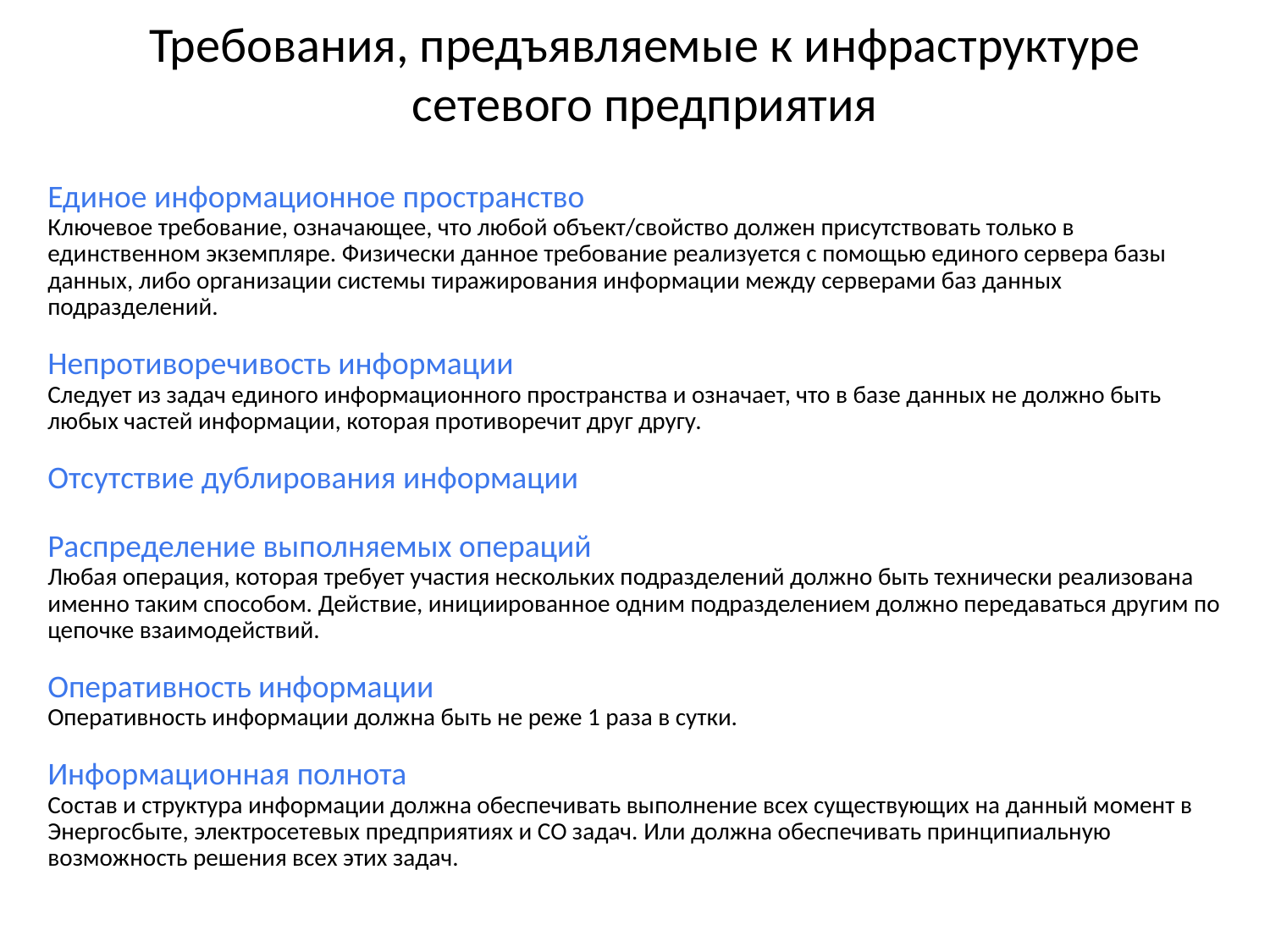

Требования, предъявляемые к инфраструктуре сетевого предприятия
Единое информационное пространство
Ключевое требование, означающее, что любой объект/свойство должен присутствовать только в единственном экземпляре. Физически данное требование реализуется с помощью единого сервера базы данных, либо организации системы тиражирования информации между серверами баз данных подразделений.
Непротиворечивость информации
Следует из задач единого информационного пространства и означает, что в базе данных не должно быть любых частей информации, которая противоречит друг другу.
Отсутствие дублирования информации
Распределение выполняемых операций
Любая операция, которая требует участия нескольких подразделений должно быть технически реализована именно таким способом. Действие, инициированное одним подразделением должно передаваться другим по цепочке взаимодействий.
Оперативность информации
Оперативность информации должна быть не реже 1 раза в сутки.
Информационная полнота
Состав и структура информации должна обеспечивать выполнение всех существующих на данный момент в Энергосбыте, электросетевых предприятиях и СО задач. Или должна обеспечивать принципиальную возможность решения всех этих задач.